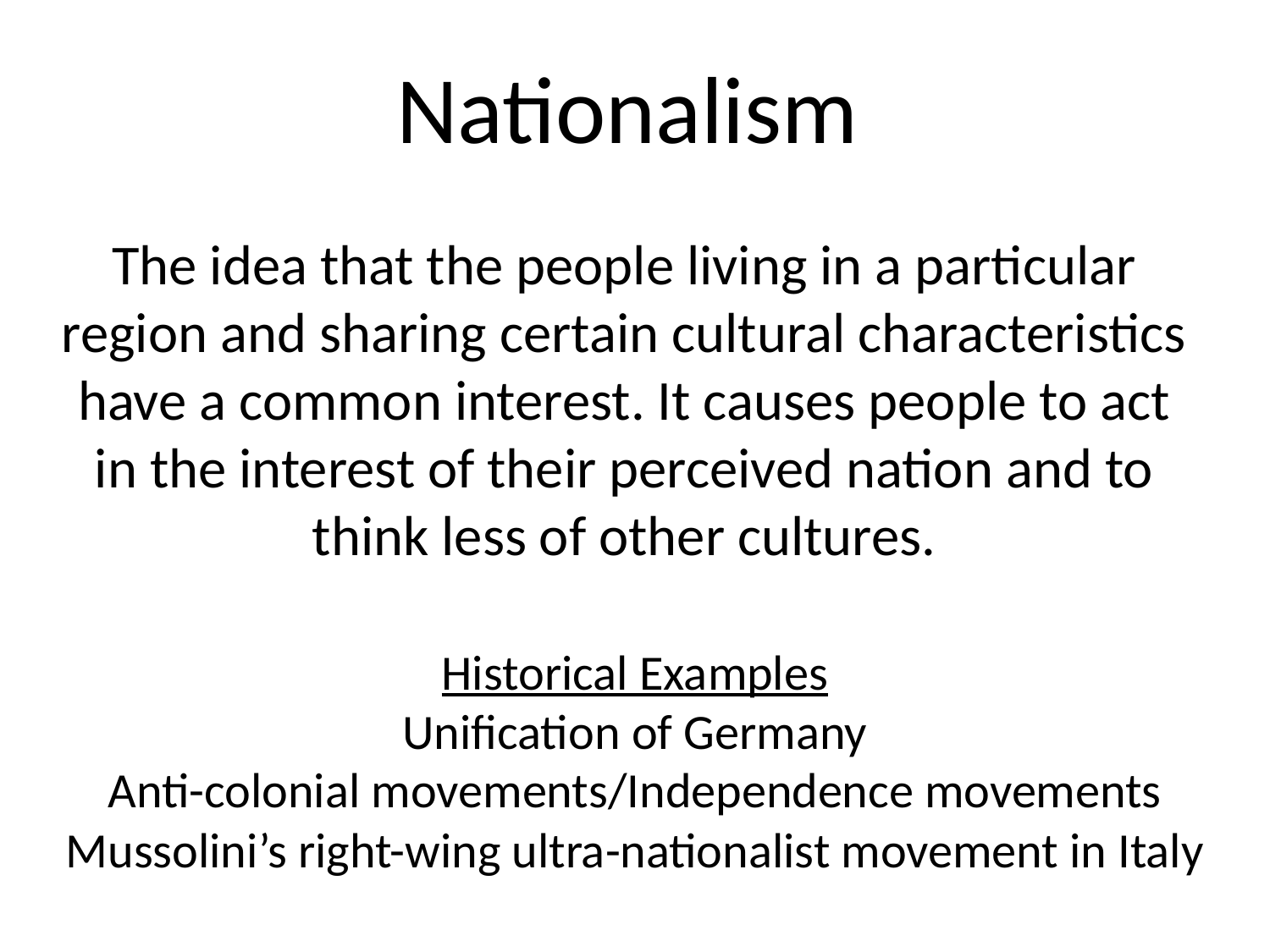

# Nationalism
The idea that the people living in a particular region and sharing certain cultural characteristics have a common interest. It causes people to act in the interest of their perceived nation and to think less of other cultures.

Historical Examples
Unification of Germany
Anti-colonial movements/Independence movements
Mussolini’s right-wing ultra-nationalist movement in Italy